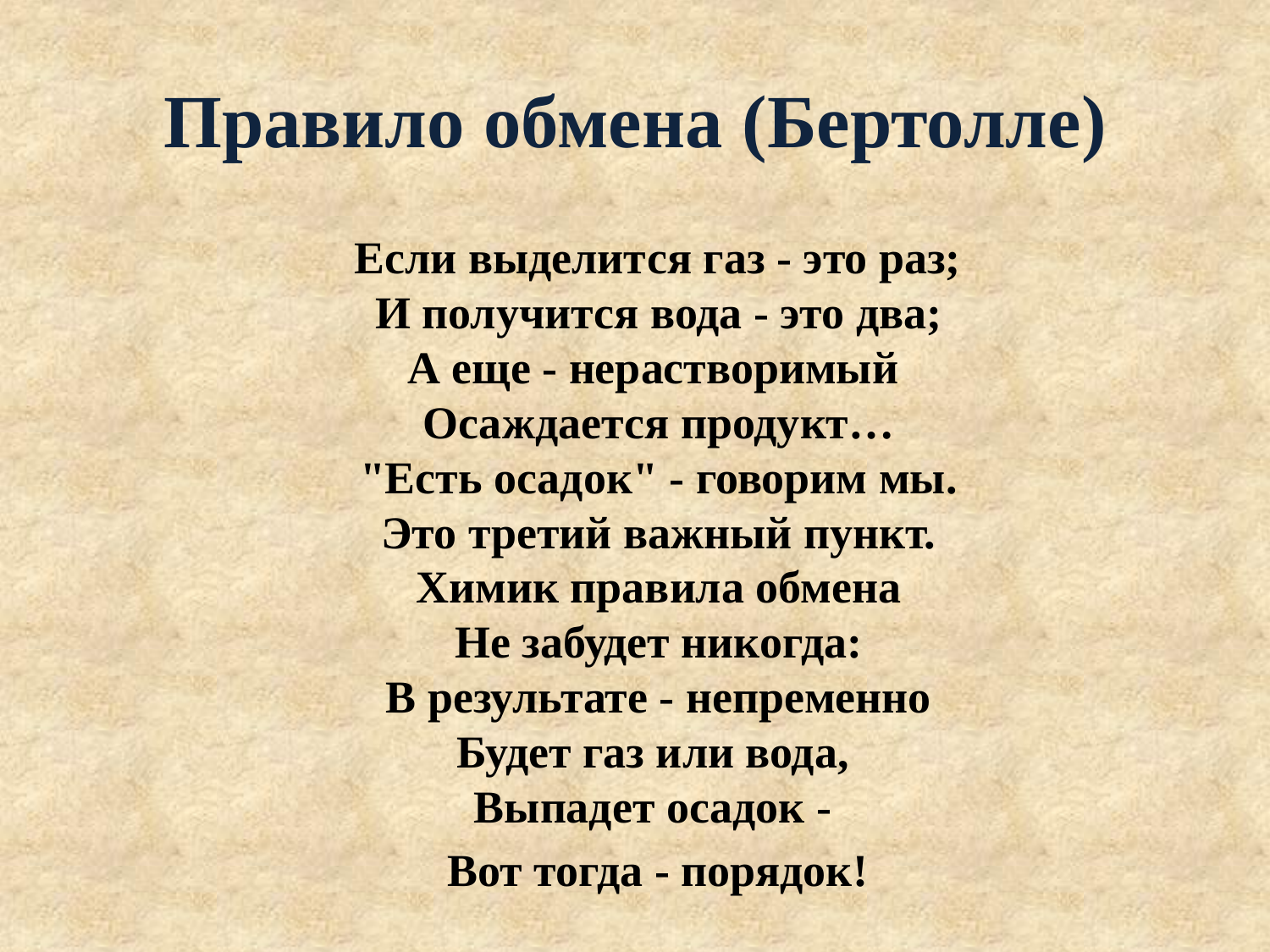

# Правило обмена (Бертолле)
    Если выделится газ - это раз;
И получится вода - это два;
А еще - нерастворимый 
Осаждается продукт…
"Есть осадок" - говорим мы.
Это третий важный пункт.
Химик правила обмена
Не забудет никогда:
В результате - непременно
Будет газ или вода, 
Выпадет осадок -
    Вот тогда - порядок!